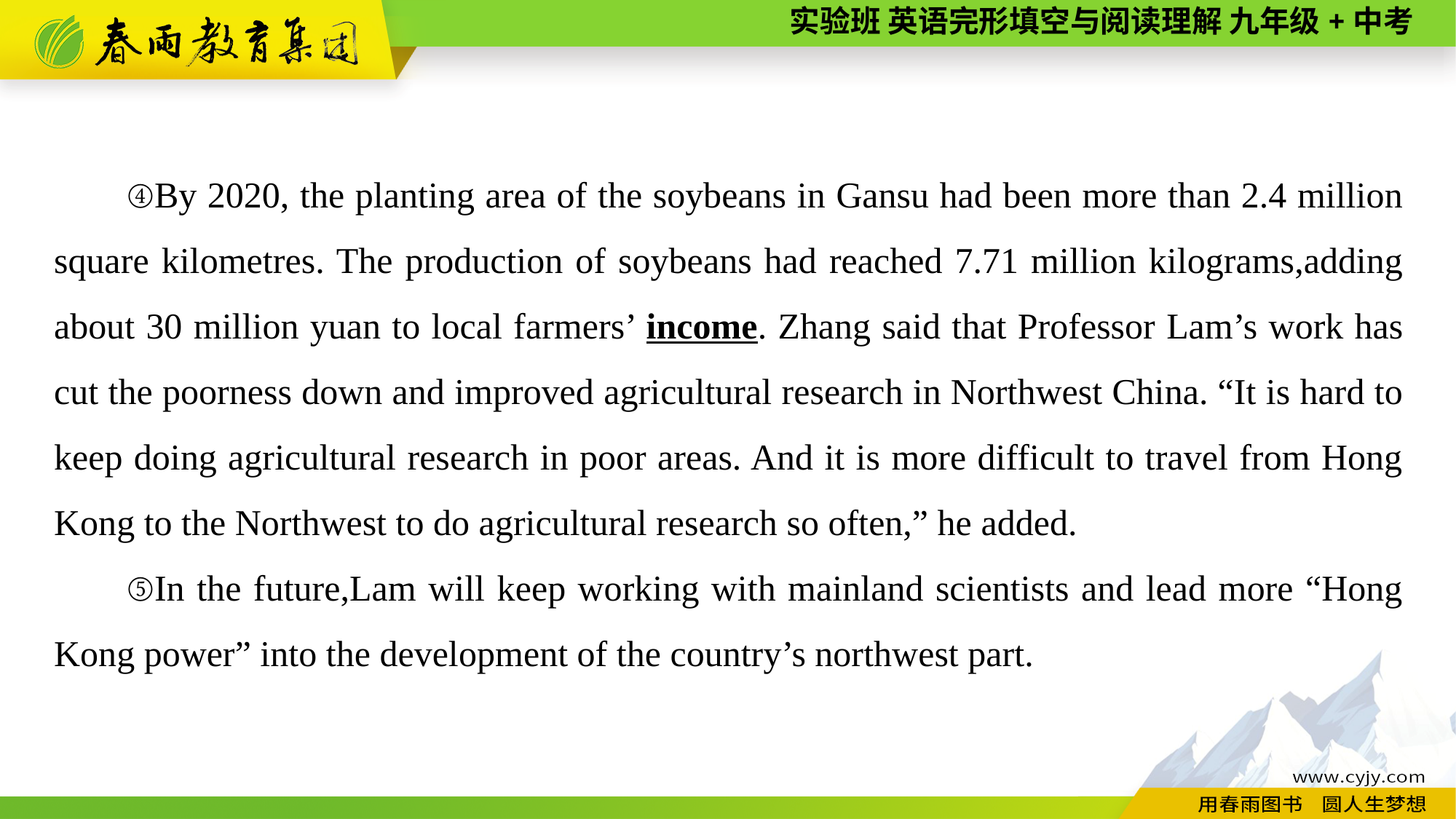

④By 2020, the planting area of the soybeans in Gansu had been more than 2.4 million square kilometres. The production of soybeans had reached 7.71 million kilograms,adding about 30 million yuan to local farmers’ income. Zhang said that Professor Lam’s work has cut the poorness down and improved agricultural research in Northwest China. “It is hard to keep doing agricultural research in poor areas. And it is more difficult to travel from Hong Kong to the Northwest to do agricultural research so often,” he added.
⑤In the future,Lam will keep working with mainland scientists and lead more “Hong Kong power” into the development of the country’s northwest part.